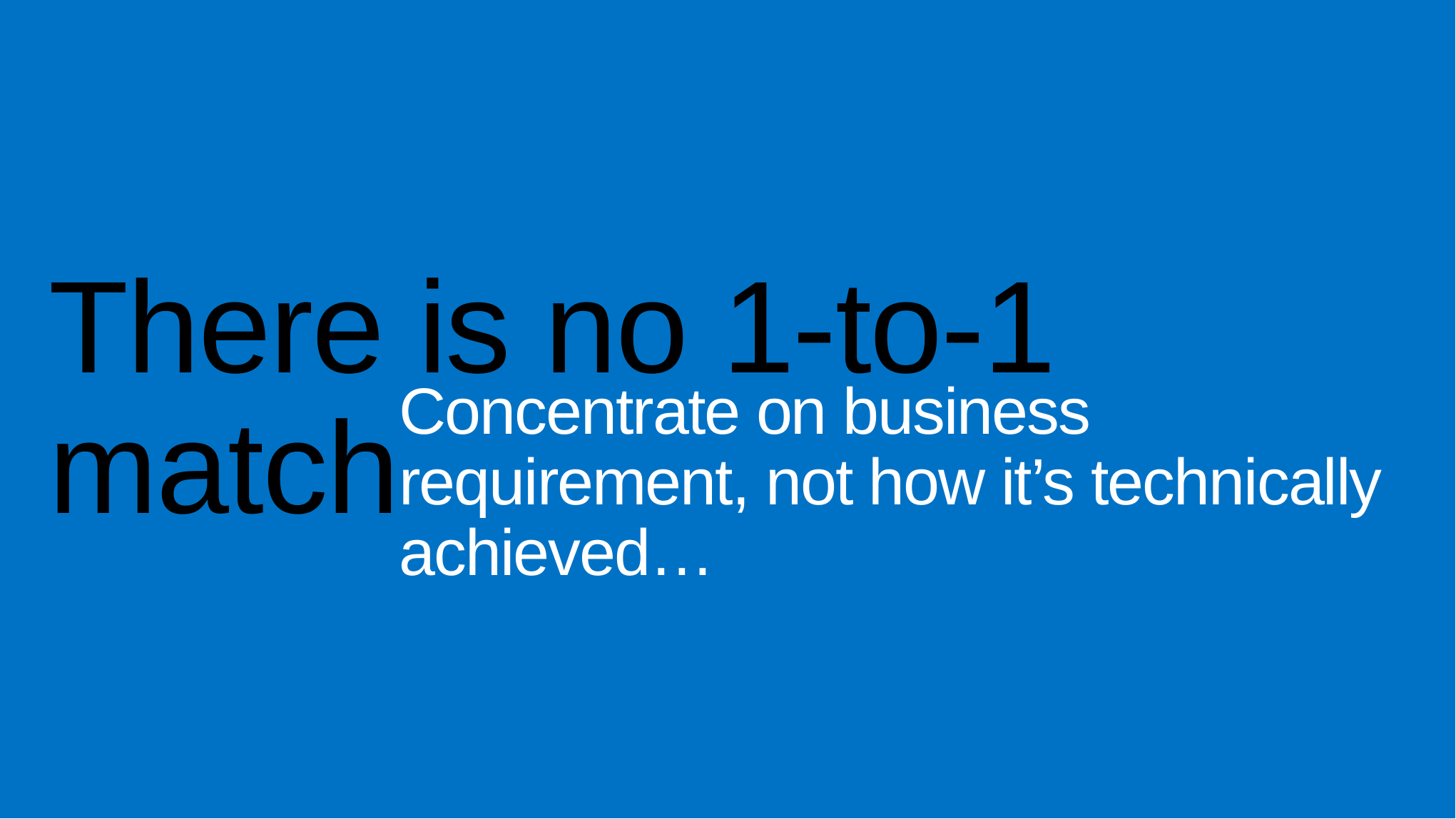

# There is no 1-to-1 match
Concentrate on business requirement, not how it’s technically achieved…